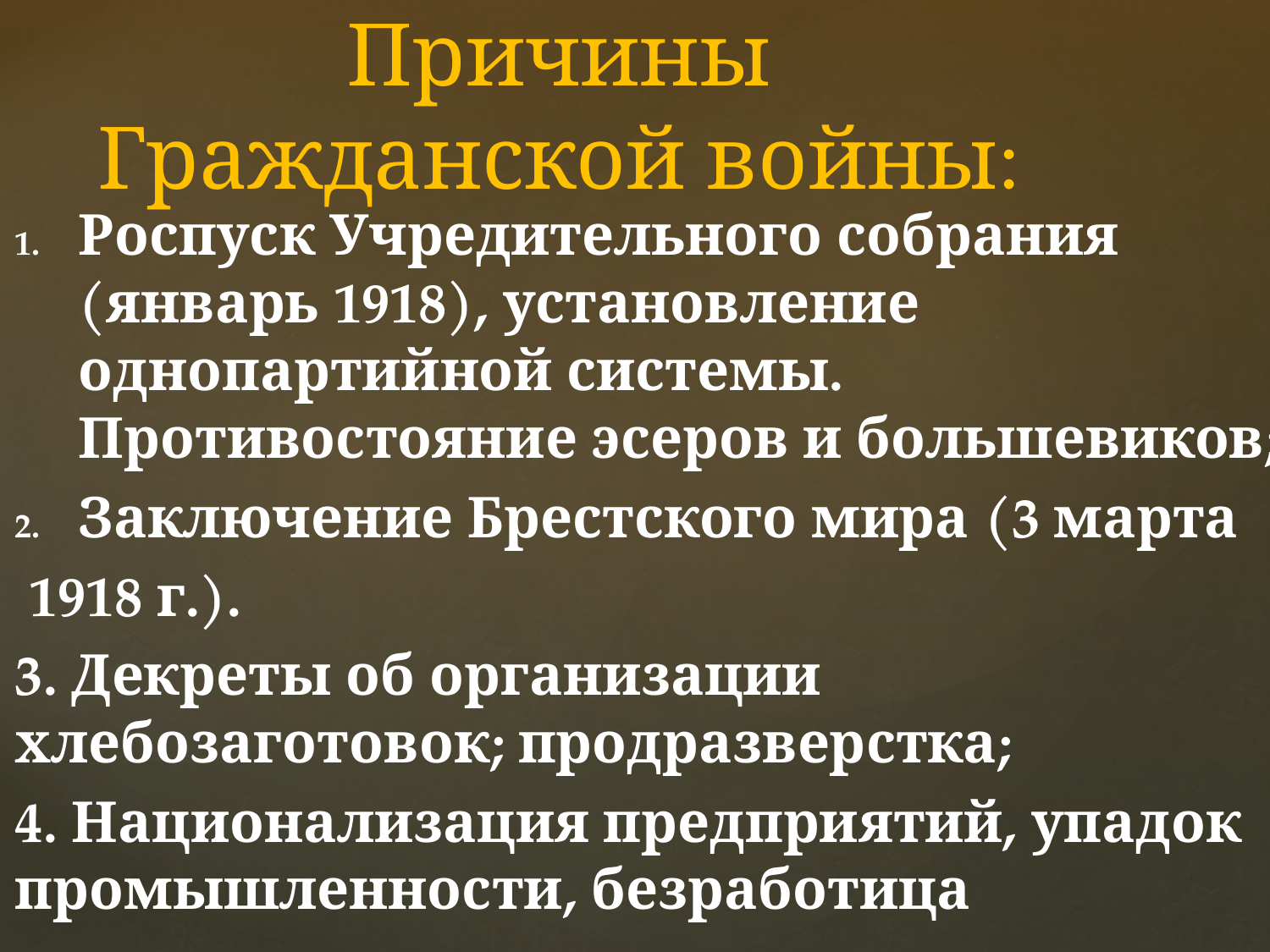

# Причины Гражданской войны:
Роспуск Учредительного собрания (январь 1918), установление однопартийной системы. Противостояние эсеров и большевиков;
Заключение Брестского мира (3 марта
 1918 г.).
3. Декреты об организации хлебозаготовок; продразверстка;
4. Национализация предприятий, упадок промышленности, безработица